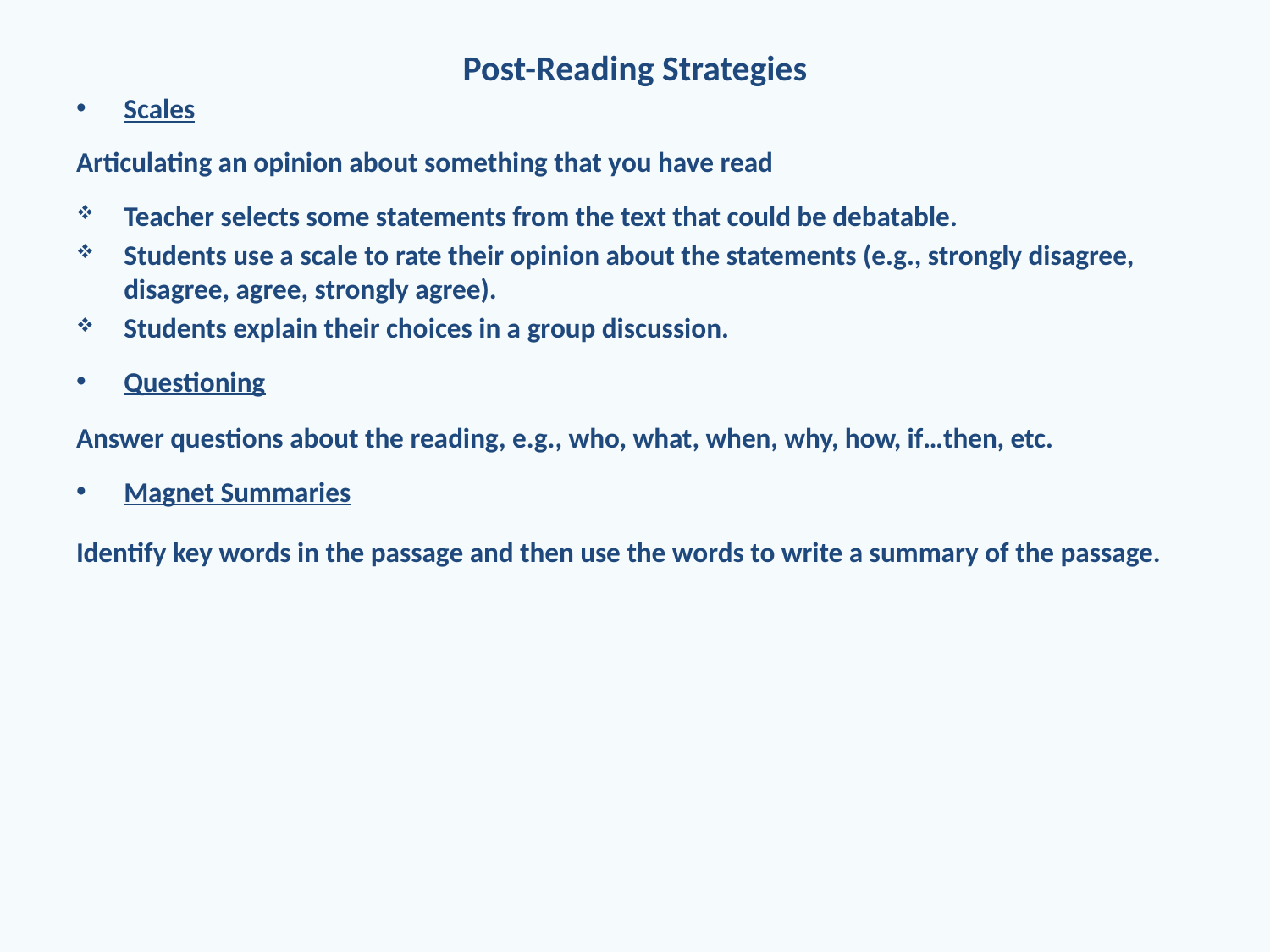

# Post-Reading Strategies
Scales

Articulating an opinion about something that you have read

Teacher selects some statements from the text that could be debatable.
Students use a scale to rate their opinion about the statements (e.g., strongly disagree, disagree, agree, strongly agree).
Students explain their choices in a group discussion.

Questioning

Answer questions about the reading, e.g., who, what, when, why, how, if…then, etc.

Magnet Summaries

Identify key words in the passage and then use the words to write a summary of the passage.